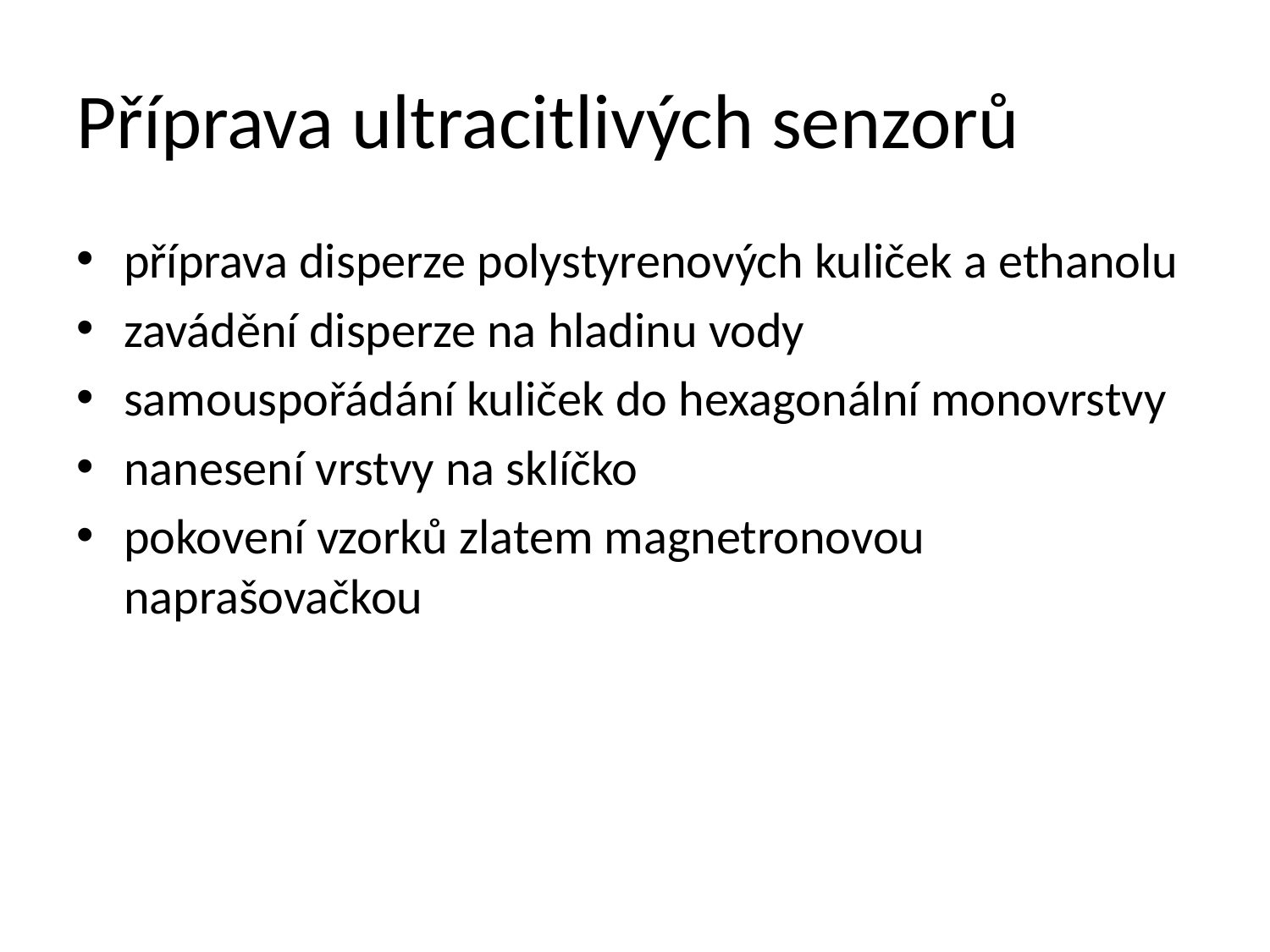

# Příprava ultracitlivých senzorů
příprava disperze polystyrenových kuliček a ethanolu
zavádění disperze na hladinu vody
samouspořádání kuliček do hexagonální monovrstvy
nanesení vrstvy na sklíčko
pokovení vzorků zlatem magnetronovou naprašovačkou